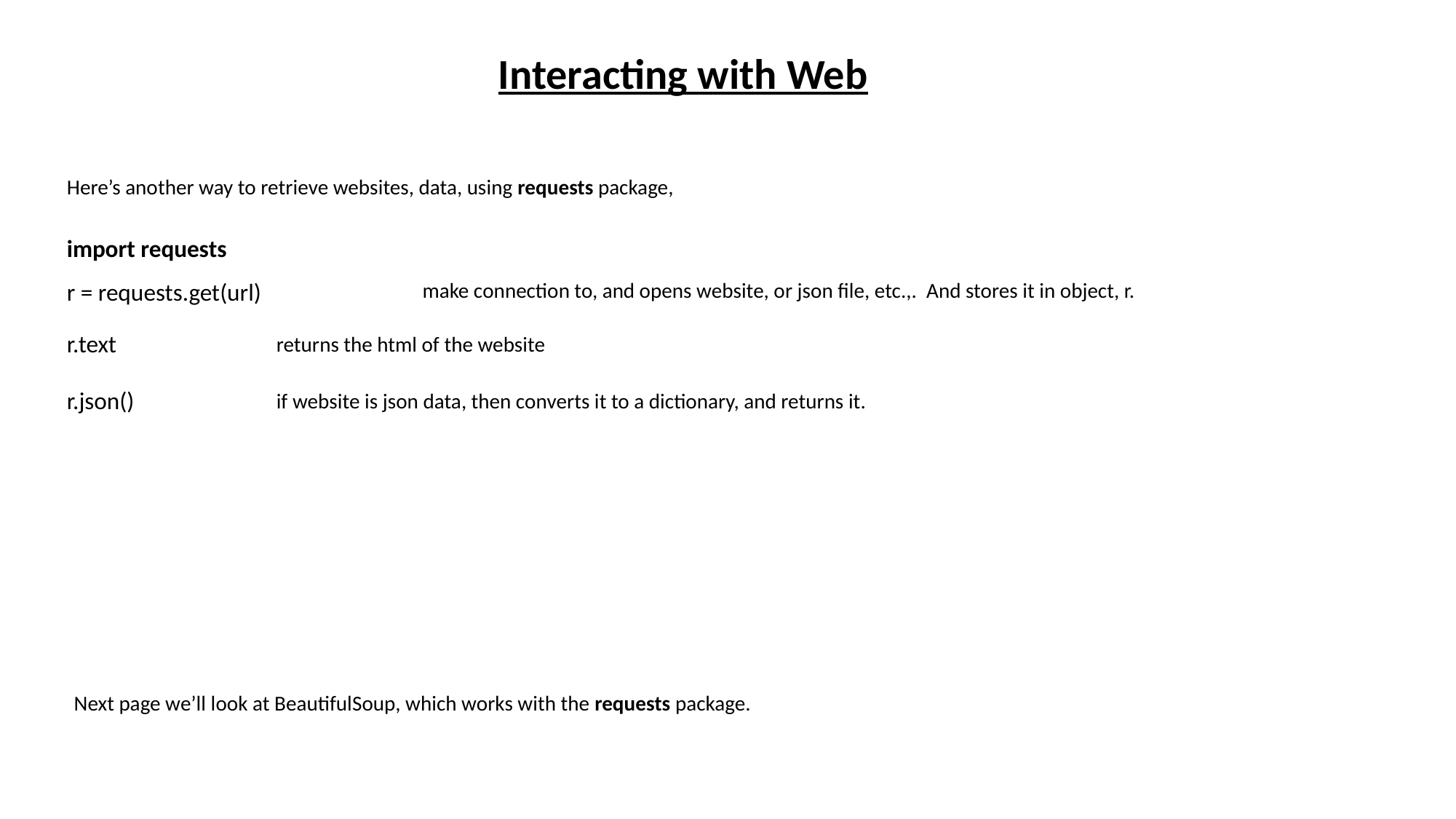

Interacting with Web
Here’s another way to retrieve websites, data, using requests package,
import requests
r = requests.get(url)
make connection to, and opens website, or json file, etc.,.  And stores it in object, r.
r.text
returns the html of the website
r.json()
if website is json data, then converts it to a dictionary, and returns it.
Next page we’ll look at BeautifulSoup, which works with the requests package.